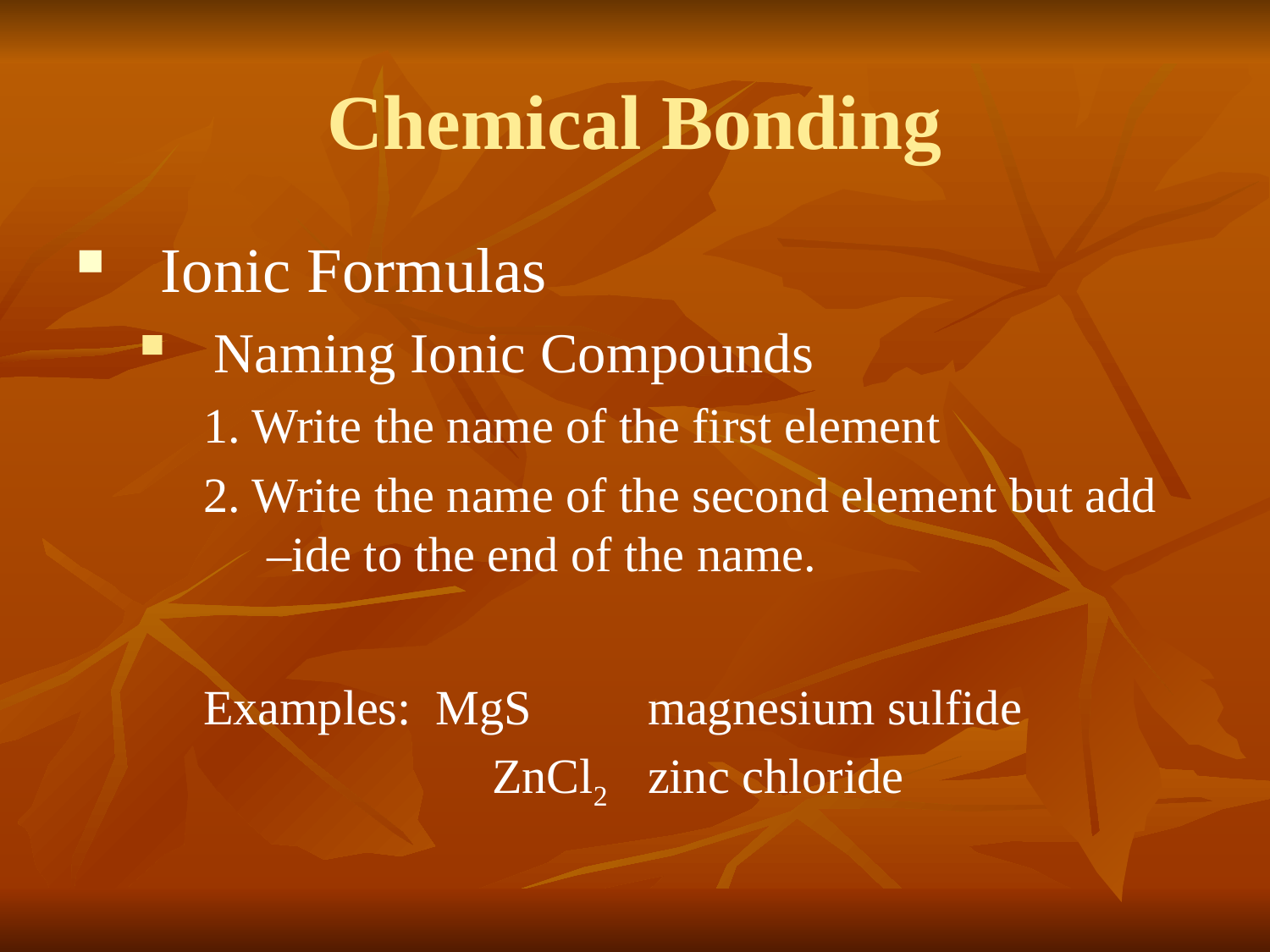

# Chemical Bonding
Ionic Formulas
Naming Ionic Compounds
1. Write the name of the first element
2. Write the name of the second element but add –ide to the end of the name.

Examples:  MgS	magnesium sulfide
		        ZnCl2	zinc chloride